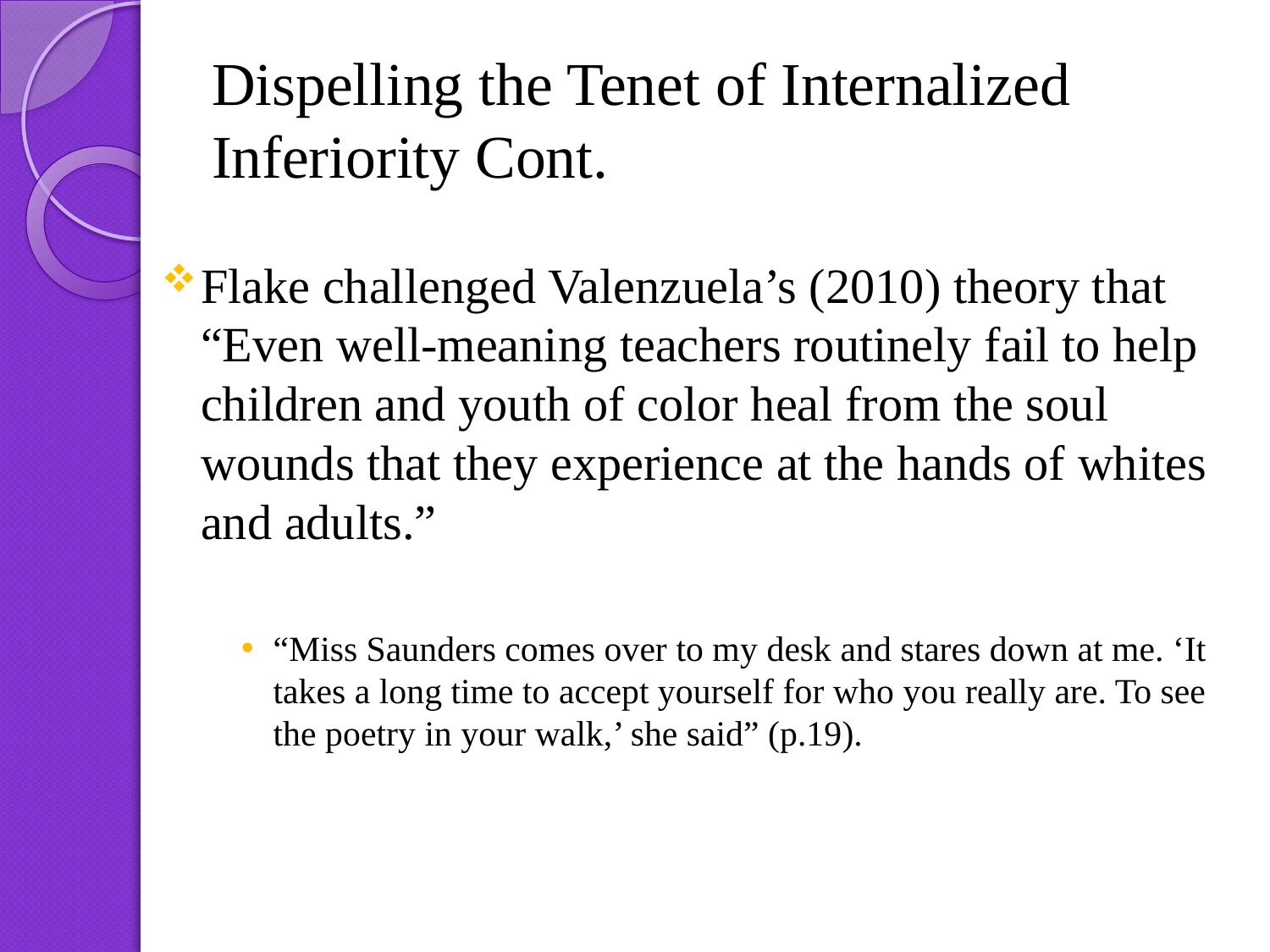

# Dispelling the Tenet of Internalized Inferiority Cont.
Flake challenged Valenzuela’s (2010) theory that “Even well-meaning teachers routinely fail to help children and youth of color heal from the soul wounds that they experience at the hands of whites and adults.”

“Miss Saunders comes over to my desk and stares down at me. ‘It takes a long time to accept yourself for who you really are. To see the poetry in your walk,’ she said” (p.19).